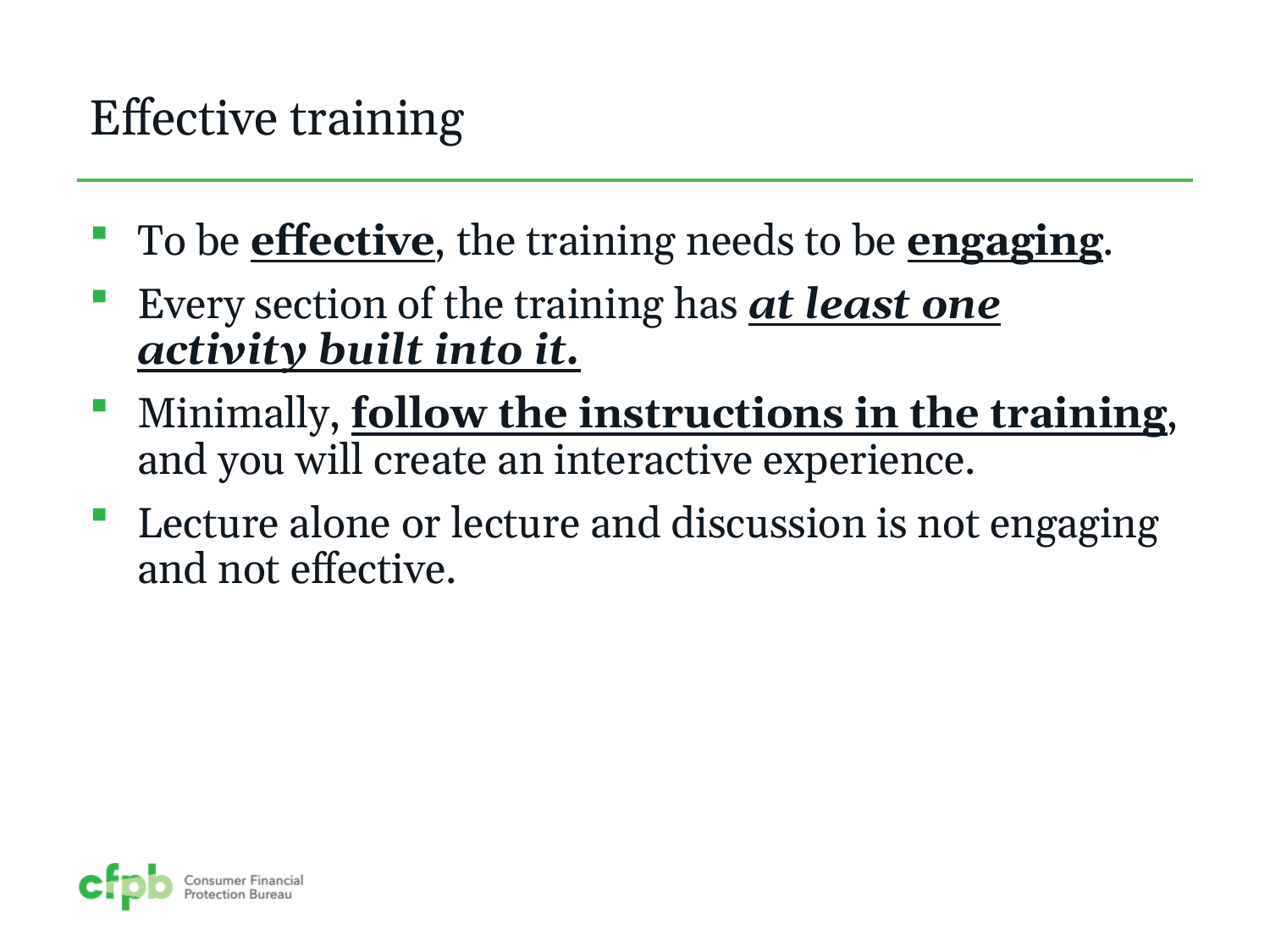

# Effective training
To be effective, the training needs to be engaging.
Every section of the training has at least one activity built into it.
Minimally, follow the instructions in the training, and you will create an interactive experience.
Lecture alone or lecture and discussion is not engaging and not effective.